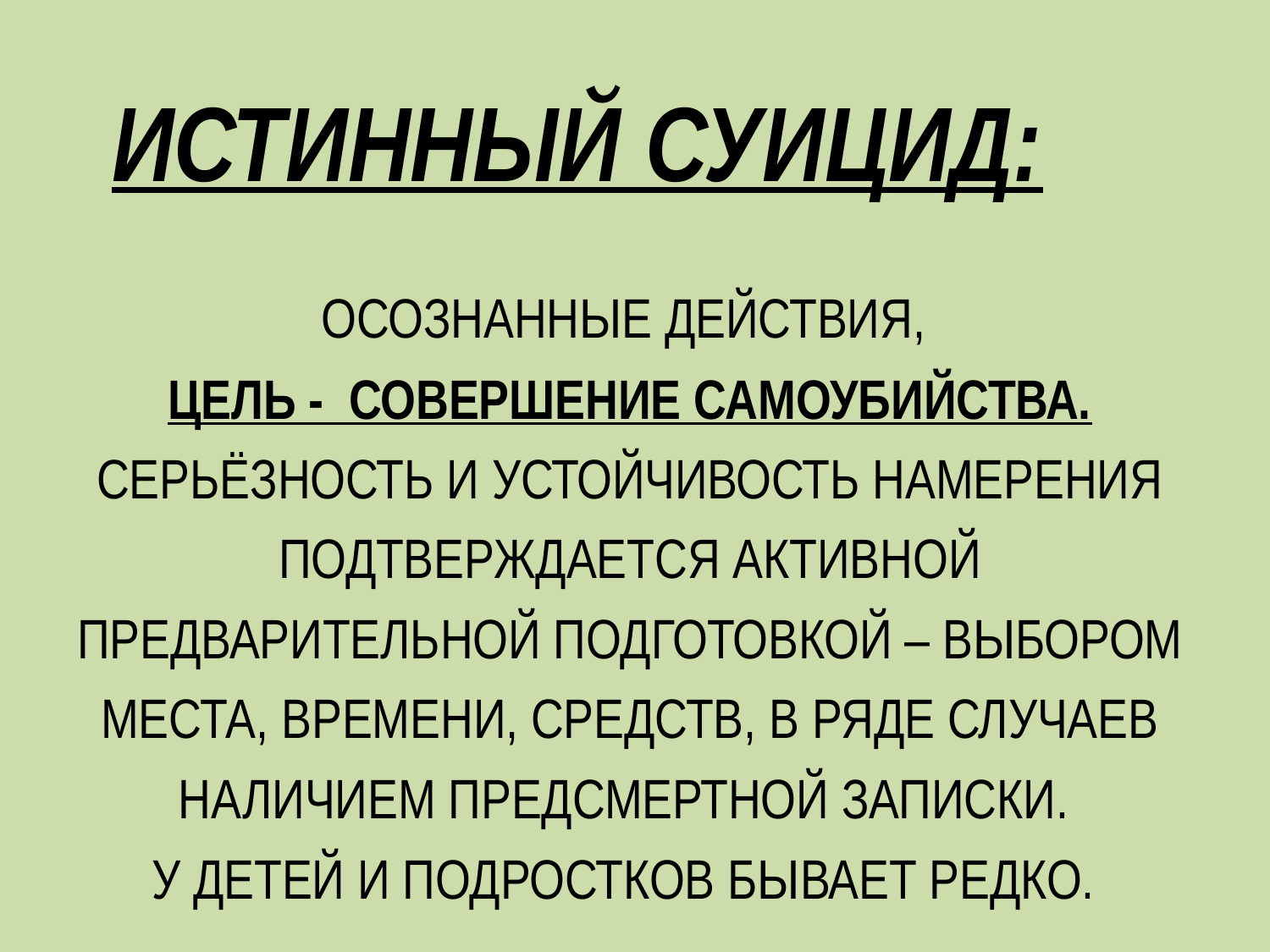

# ИСТИННЫЙ СУИЦИД:

ОСОЗНАННЫЕ ДЕЙСТВИЯ,
ЦЕЛЬ -  СОВЕРШЕНИЕ САМОУБИЙСТВА. СЕРЬЁЗНОСТЬ И УСТОЙЧИВОСТЬ НАМЕРЕНИЯ ПОДТВЕРЖДАЕТСЯ АКТИВНОЙ ПРЕДВАРИТЕЛЬНОЙ ПОДГОТОВКОЙ – ВЫБОРОМ МЕСТА, ВРЕМЕНИ, СРЕДСТВ, В РЯДЕ СЛУЧАЕВ НАЛИЧИЕМ ПРЕДСМЕРТНОЙ ЗАПИСКИ.
У ДЕТЕЙ И ПОДРОСТКОВ БЫВАЕТ РЕДКО.